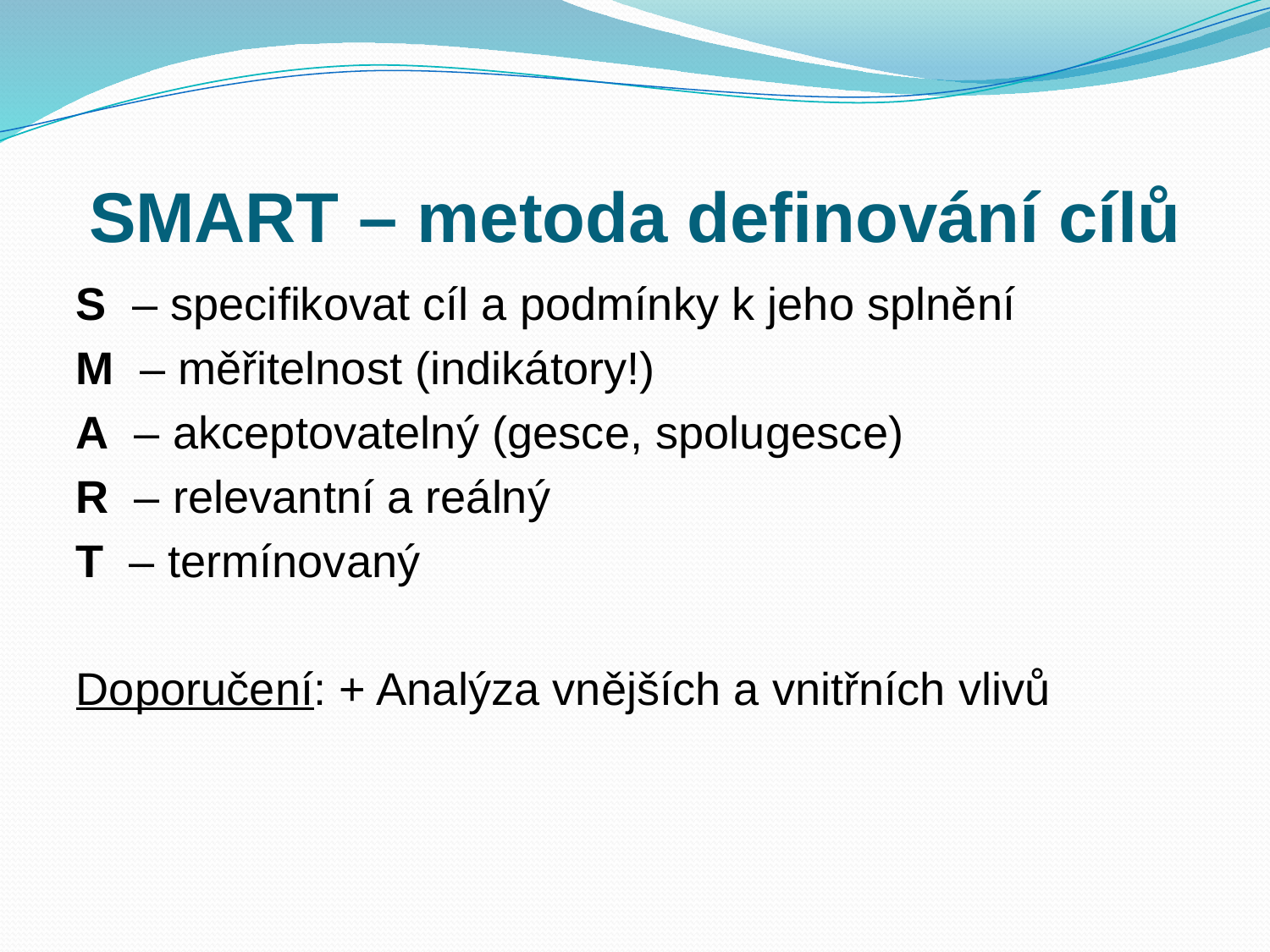

# SMART – metoda definování cílů
S  – specifikovat cíl a podmínky k jeho splnění
M  – měřitelnost (indikátory!)
A  – akceptovatelný (gesce, spolugesce)
R  – relevantní a reálný
T  – termínovaný

Doporučení: + Analýza vnějších a vnitřních vlivů